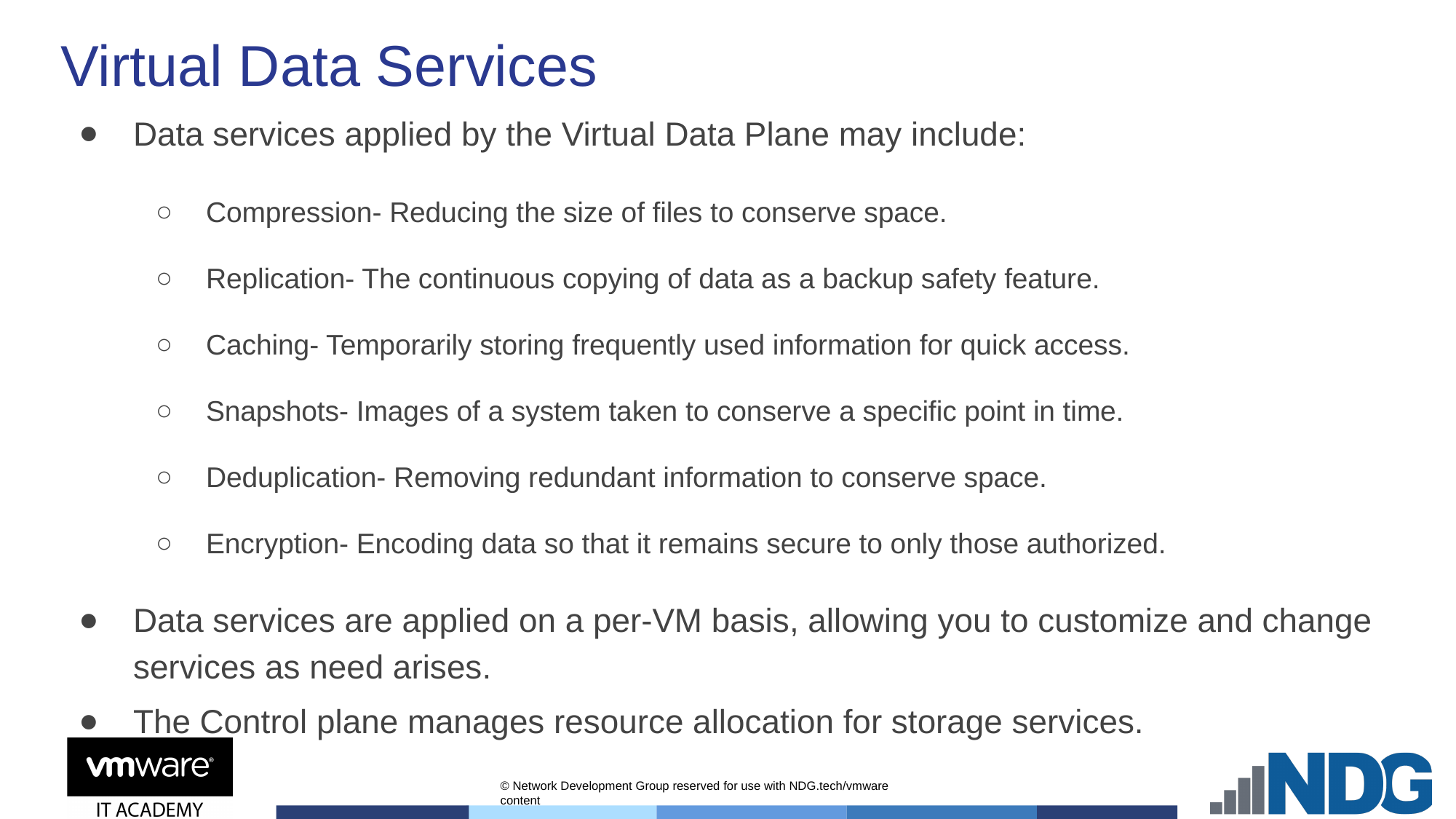

# Virtual Data Services
Data services applied by the Virtual Data Plane may include:
Compression- Reducing the size of files to conserve space.
Replication- The continuous copying of data as a backup safety feature.
Caching- Temporarily storing frequently used information for quick access.
Snapshots- Images of a system taken to conserve a specific point in time.
Deduplication- Removing redundant information to conserve space.
Encryption- Encoding data so that it remains secure to only those authorized.
Data services are applied on a per-VM basis, allowing you to customize and change services as need arises.
The Control plane manages resource allocation for storage services.